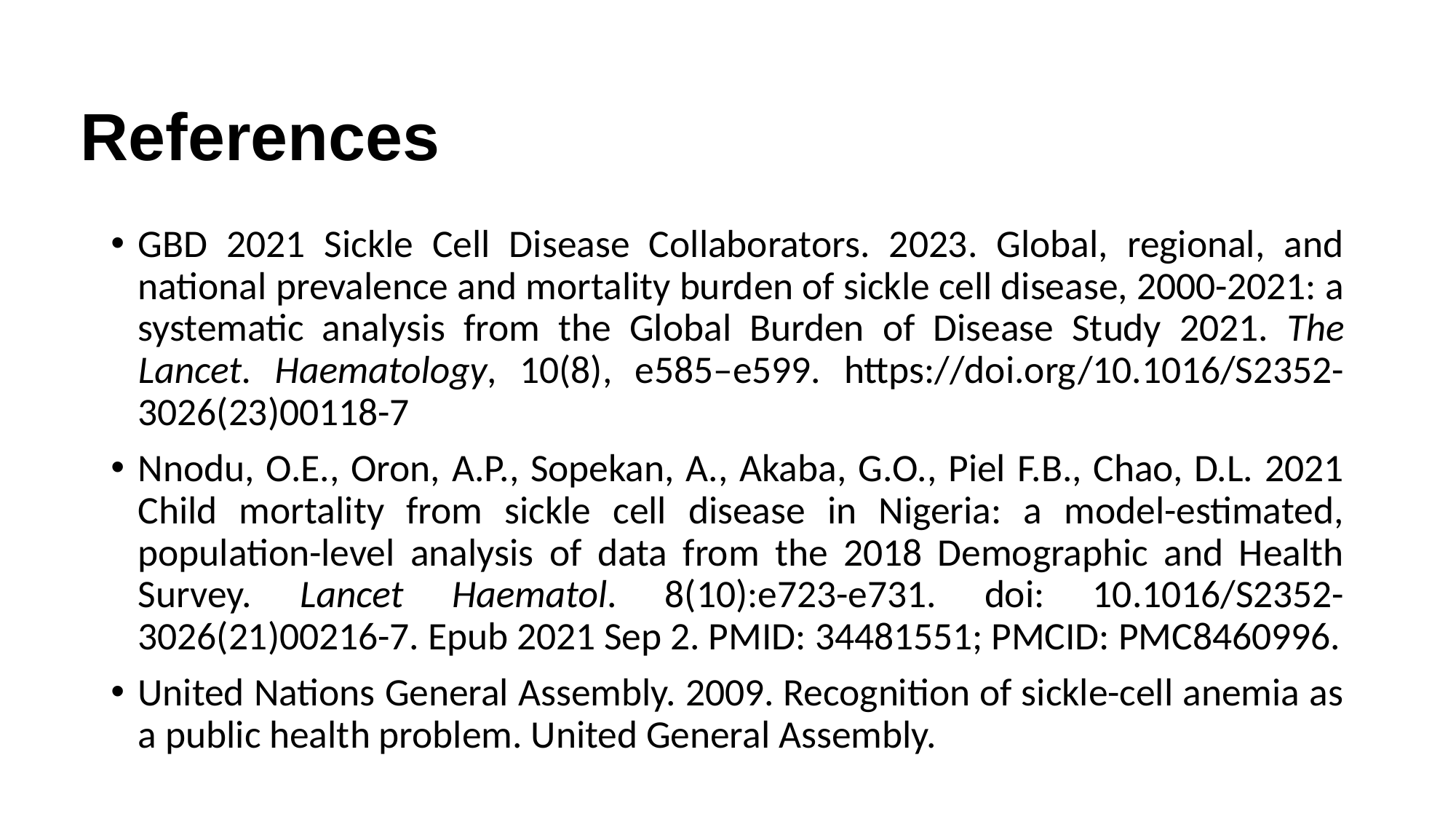

# References
GBD 2021 Sickle Cell Disease Collaborators. 2023. Global, regional, and national prevalence and mortality burden of sickle cell disease, 2000-2021: a systematic analysis from the Global Burden of Disease Study 2021. The Lancet. Haematology, 10(8), e585–e599. https://doi.org/10.1016/S2352-3026(23)00118-7
Nnodu, O.E., Oron, A.P., Sopekan, A., Akaba, G.O., Piel F.B., Chao, D.L. 2021 Child mortality from sickle cell disease in Nigeria: a model-estimated, population-level analysis of data from the 2018 Demographic and Health Survey. Lancet Haematol. 8(10):e723-e731. doi: 10.1016/S2352-3026(21)00216-7. Epub 2021 Sep 2. PMID: 34481551; PMCID: PMC8460996.
United Nations General Assembly. 2009. Recognition of sickle-cell anemia as a public health problem. United General Assembly.